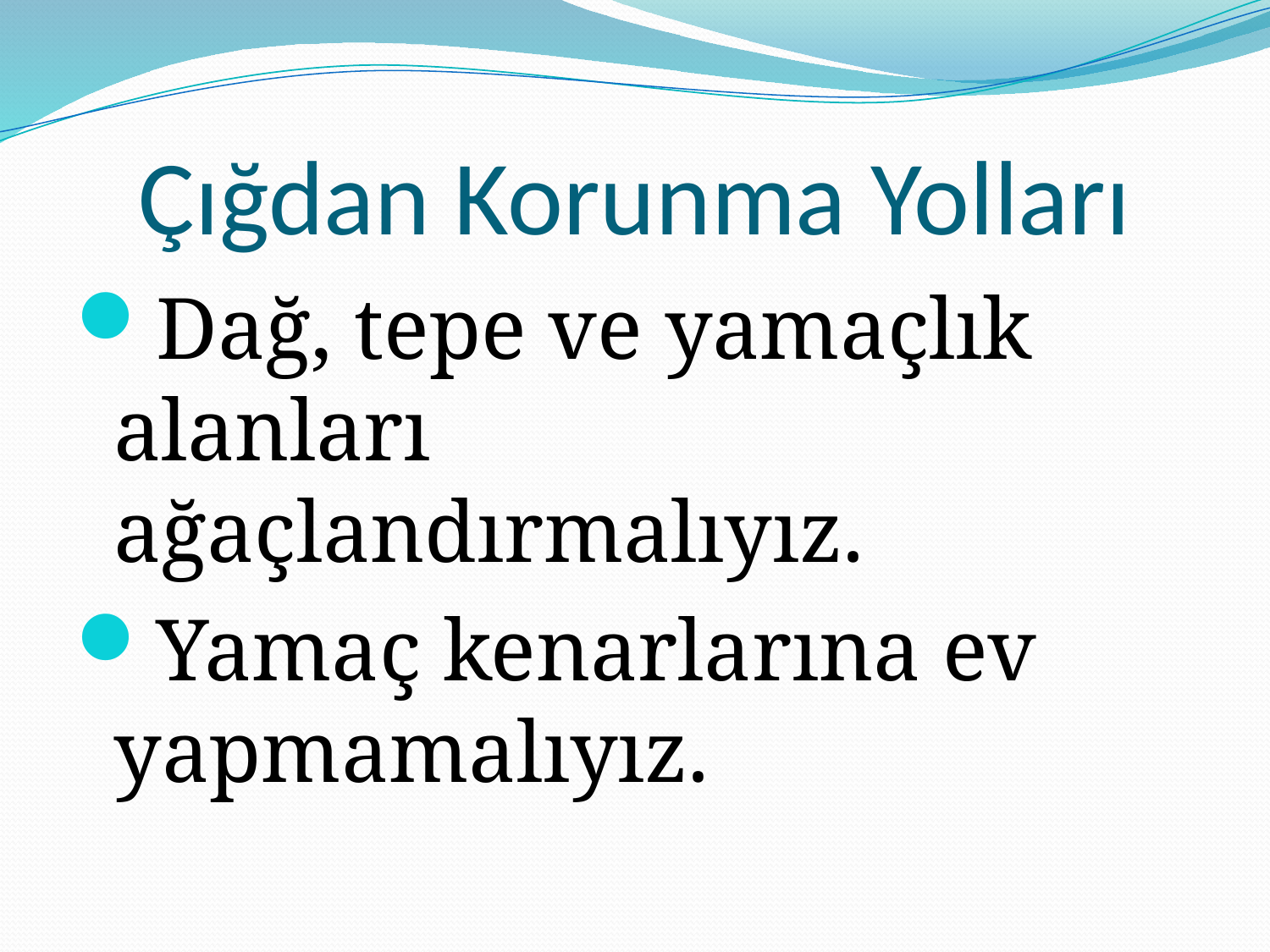

# Çığdan Korunma Yolları
Dağ, tepe ve yamaçlık alanları ağaçlandırmalıyız.
Yamaç kenarlarına ev yapmamalıyız.